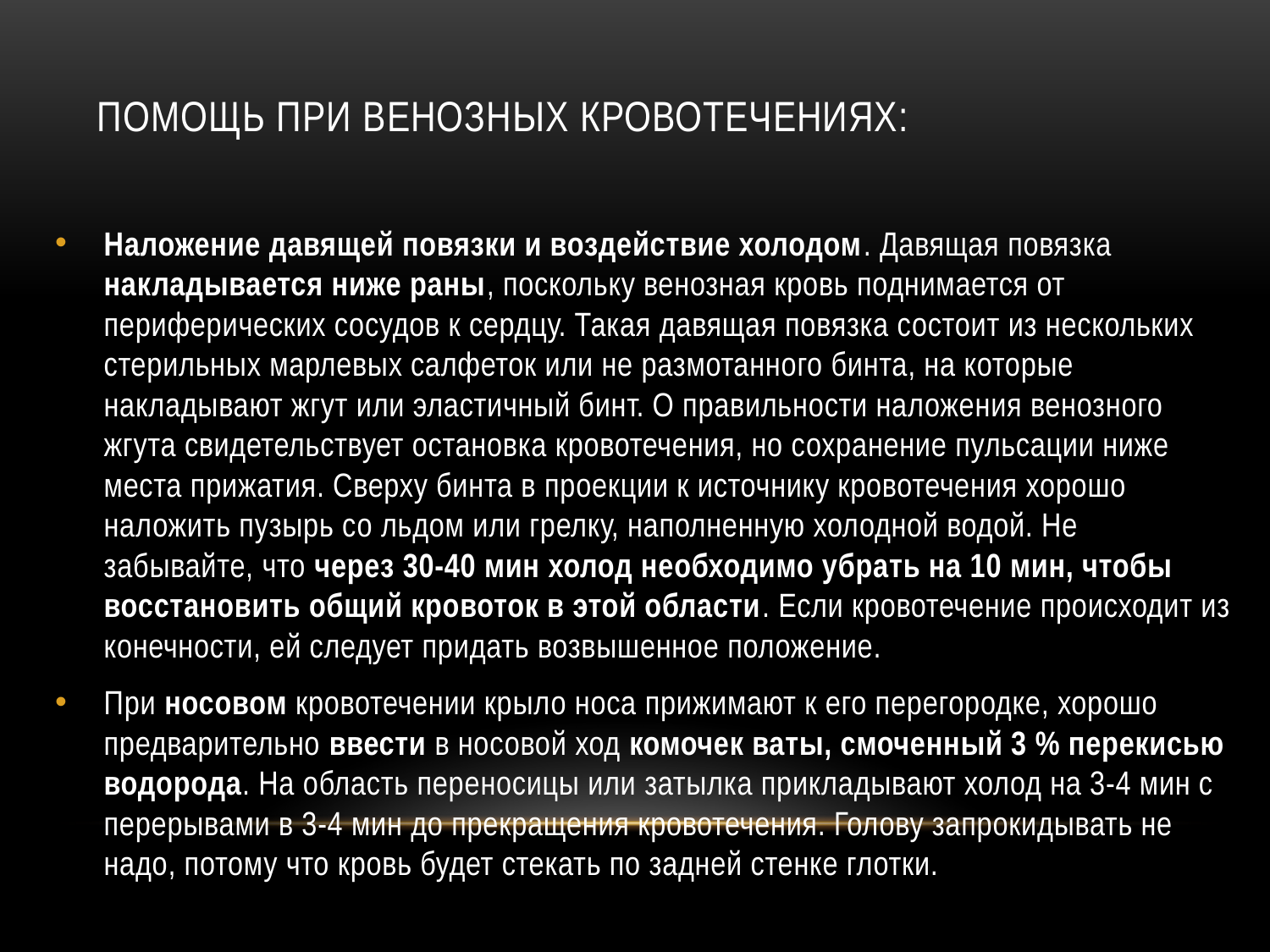

# Помощь при венозных кровотечениях:
Наложение давящей повязки и воздействие холодом. Давящая повязка накладывается ниже раны, поскольку венозная кровь поднимается от периферических сосудов к сердцу. Такая давящая повязка состоит из нескольких стерильных марлевых салфеток или не размотанного бинта, на которые накладывают жгут или эластичный бинт. О правильности наложения венозного жгута свидетельствует остановка кровотечения, но сохранение пульсации ниже места прижатия. Сверху бинта в проекции к источнику кровотечения хорошо наложить пузырь со льдом или грелку, наполненную холодной водой. Не забывайте, что через 30-40 мин холод необходимо убрать на 10 мин, чтобы восстановить общий кровоток в этой области. Если кровотечение происходит из конечности, ей следует придать возвышенное положение.
При носовом кровотечении крыло носа прижимают к его перегородке, хорошо предварительно ввести в носовой ход комочек ваты, смоченный 3 % перекисью водорода. На область переносицы или затылка прикладывают холод на 3-4 мин с перерывами в 3-4 мин до прекращения кровотечения. Голову запрокидывать не надо, потому что кровь будет стекать по задней стенке глотки.